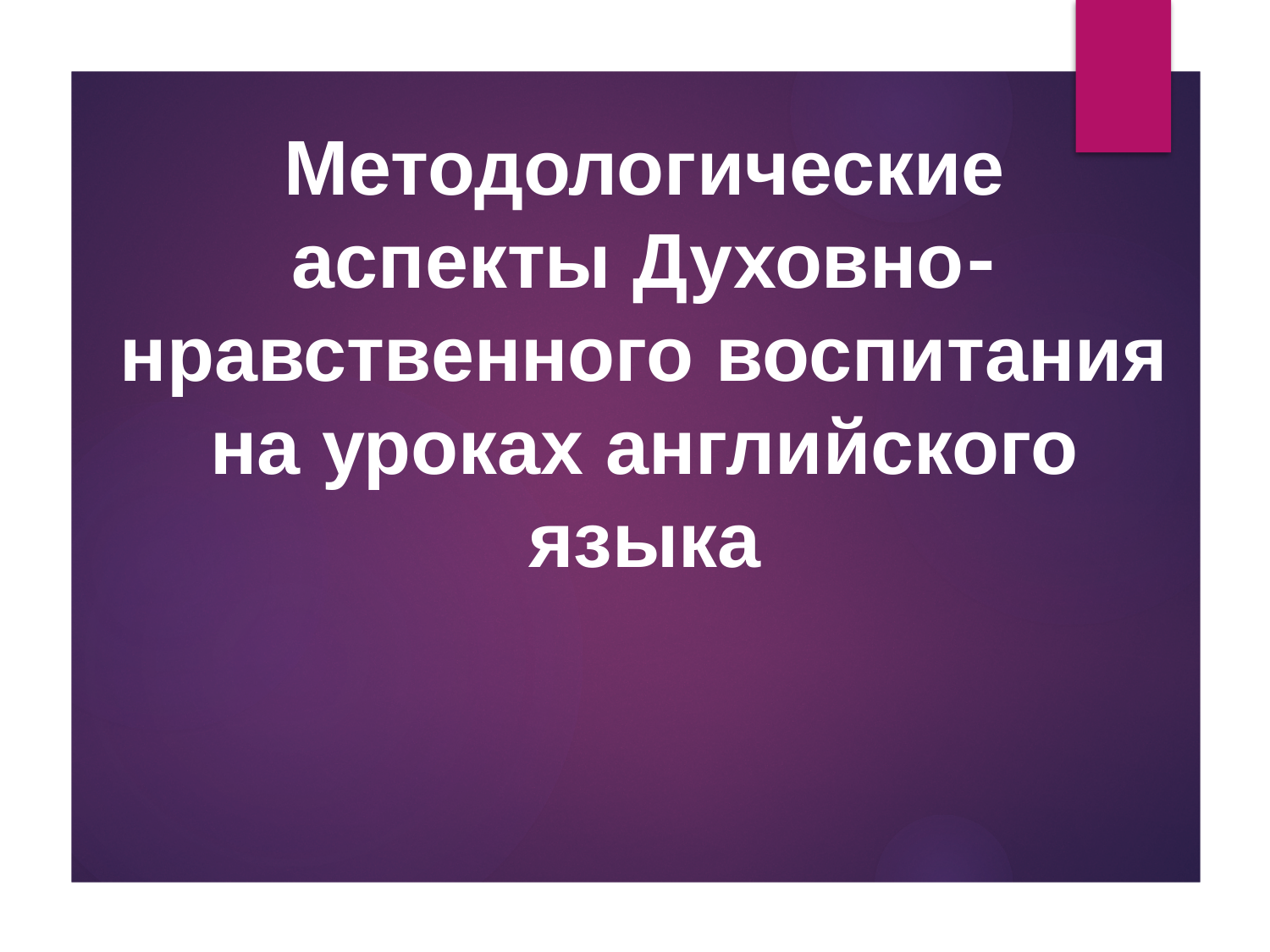

# Методологические аспекты Духовно-нравственного воспитания на уроках английского языка